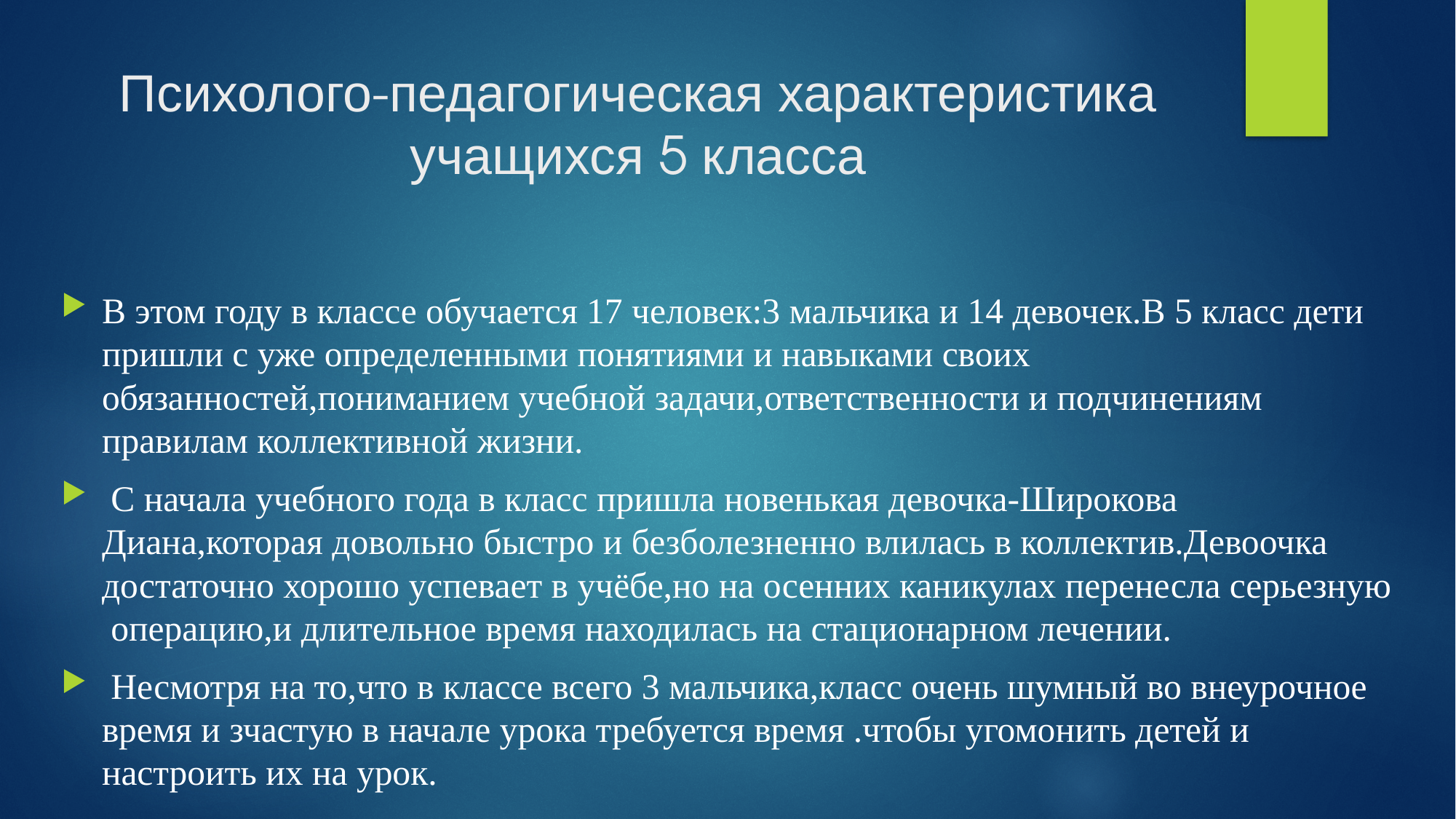

# Психолого-педагогическая характеристика учащихся 5 класса
В этом году в классе обучается 17 человек:3 мальчика и 14 девочек.В 5 класс дети пришли с уже определенными понятиями и навыками своих обязанностей,пониманием учебной задачи,ответственности и подчинениям правилам коллективной жизни.
 С начала учебного года в класс пришла новенькая девочка-Широкова Диана,которая довольно быстро и безболезненно влилась в коллектив.Девоочка достаточно хорошо успевает в учёбе,но на осенних каникулах перенесла серьезную  операцию,и длительное время находилась на стационарном лечении.
 Несмотря на то,что в классе всего 3 мальчика,класс очень шумный во внеурочное время и зчастую в начале урока требуется время .чтобы угомонить детей и настроить их на урок.